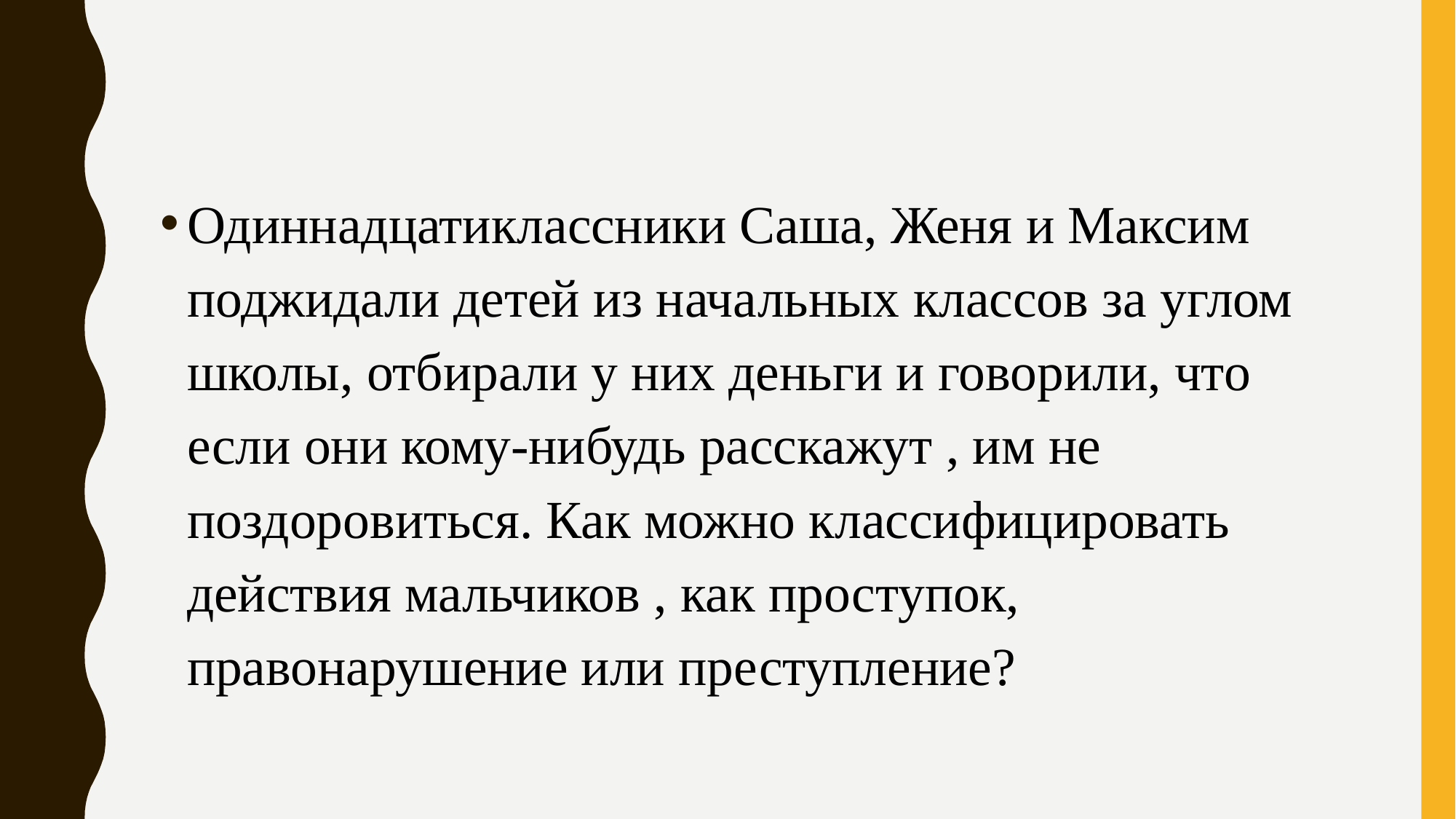

#
Одиннадцатиклассники Саша, Женя и Максим поджидали детей из начальных классов за углом школы, отбирали у них деньги и говорили, что если они кому-нибудь расскажут , им не поздоровиться. Как можно классифицировать действия мальчиков , как проступок, правонарушение или преступление?